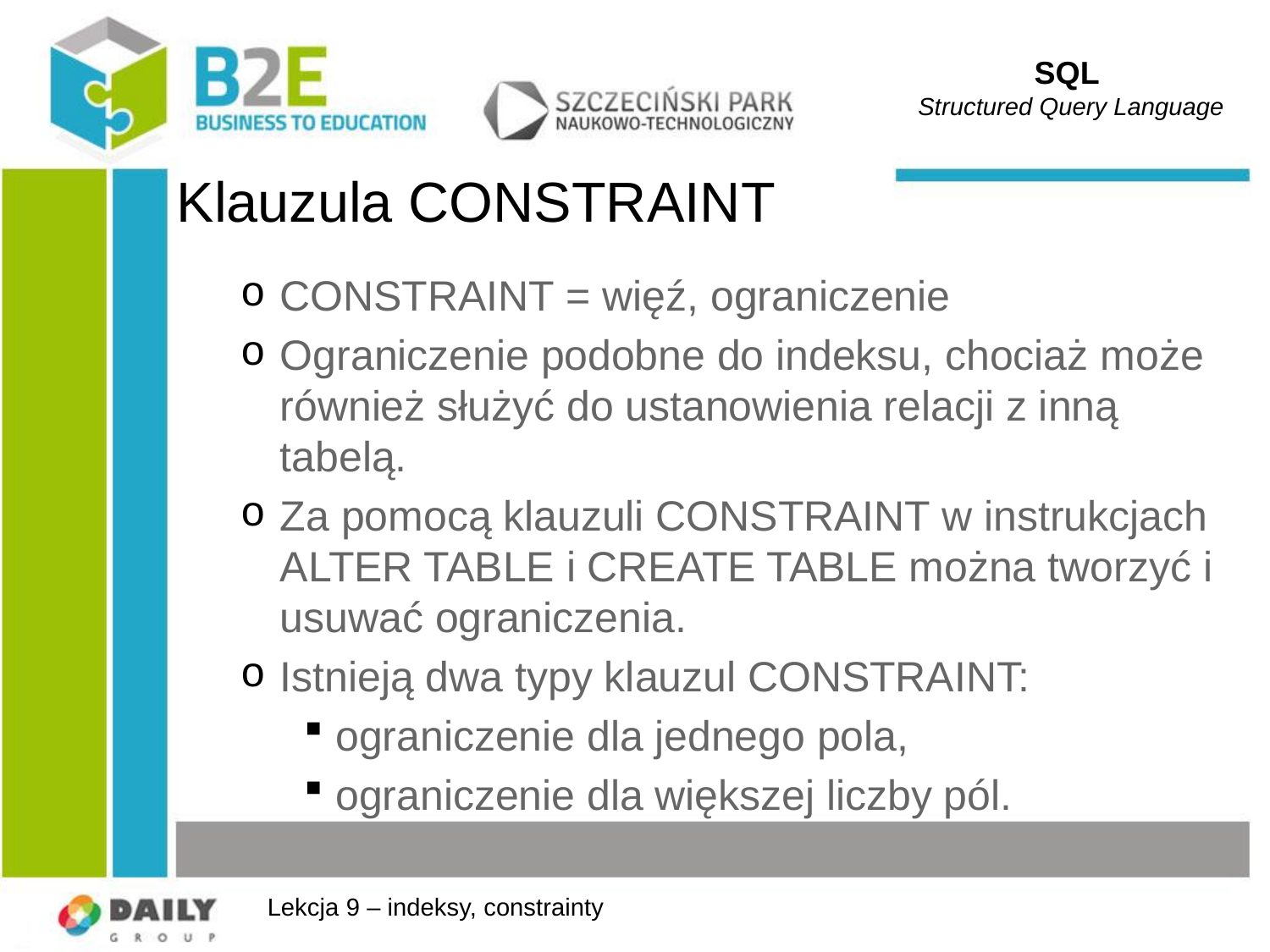

SQL
Structured Query Language
# Klauzula CONSTRAINT
CONSTRAINT = więź, ograniczenie
Ograniczenie podobne do indeksu, chociaż może również służyć do ustanowienia relacji z inną tabelą.
Za pomocą klauzuli CONSTRAINT w instrukcjach ALTER TABLE i CREATE TABLE można tworzyć i usuwać ograniczenia.
Istnieją dwa typy klauzul CONSTRAINT:
ograniczenie dla jednego pola,
ograniczenie dla większej liczby pól.
Lekcja 9 – indeksy, constrainty